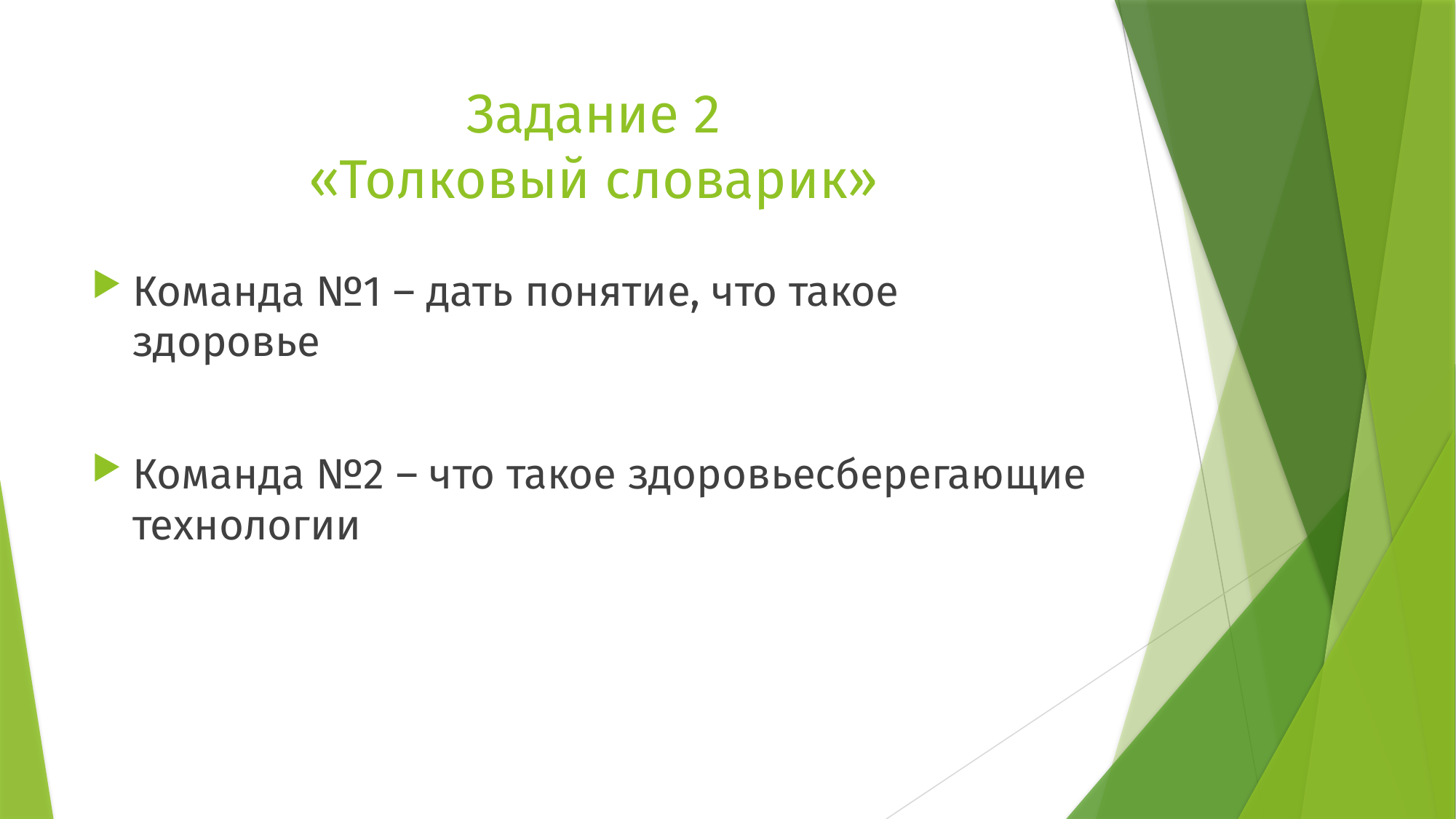

# Задание 2 «Толковый словарик»
Команда №1 – дать понятие, что такое здоровье

Команда №2 – что такое здоровьесберегающие технологии